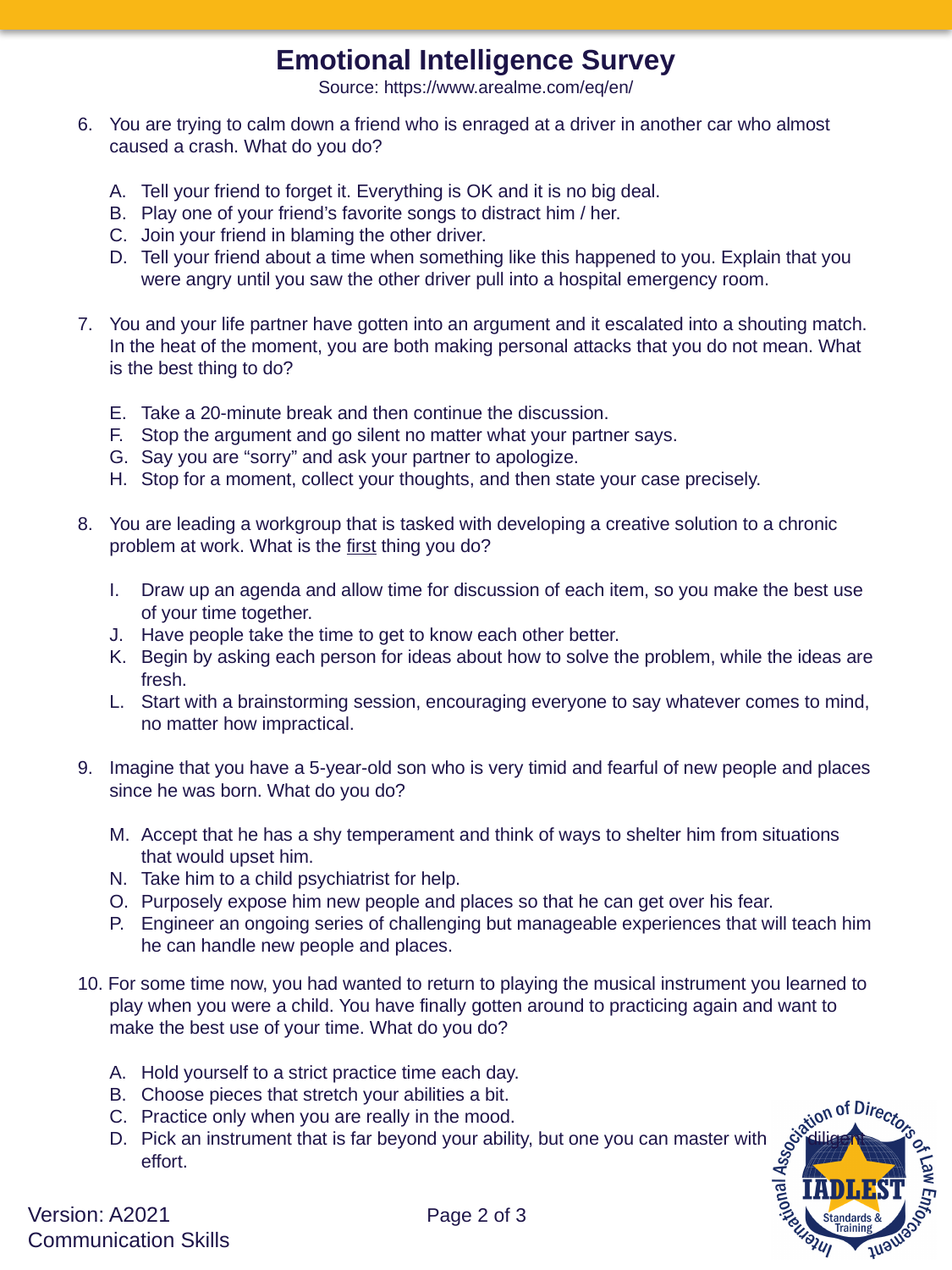

Emotional Intelligence Survey
Source: https://www.arealme.com/eq/en/

6. 	You are trying to calm down a friend who is enraged at a driver in another car who almost caused a crash. What do you do?

A.	Tell your friend to forget it. Everything is OK and it is no big deal.
Play one of your friend’s favorite songs to distract him / her.
Join your friend in blaming the other driver.
Tell your friend about a time when something like this happened to you. Explain that you were angry until you saw the other driver pull into a hospital emergency room.

7. 	You and your life partner have gotten into an argument and it escalated into a shouting match. In the heat of the moment, you are both making personal attacks that you do not mean. What is the best thing to do?

Take a 20-minute break and then continue the discussion.
Stop the argument and go silent no matter what your partner says.
Say you are “sorry” and ask your partner to apologize.
Stop for a moment, collect your thoughts, and then state your case precisely.

8. 	You are leading a workgroup that is tasked with developing a creative solution to a chronic problem at work. What is the first thing you do?

Draw up an agenda and allow time for discussion of each item, so you make the best use of your time together.
Have people take the time to get to know each other better.
Begin by asking each person for ideas about how to solve the problem, while the ideas are fresh.
Start with a brainstorming session, encouraging everyone to say whatever comes to mind, no matter how impractical.

9.	Imagine that you have a 5-year-old son who is very timid and fearful of new people and places since he was born. What do you do?

Accept that he has a shy temperament and think of ways to shelter him from situations that would upset him.
Take him to a child psychiatrist for help.
Purposely expose him new people and places so that he can get over his fear.
Engineer an ongoing series of challenging but manageable experiences that will teach him he can handle new people and places.
10. For some time now, you had wanted to return to playing the musical instrument you learned to play when you were a child. You have finally gotten around to practicing again and want to make the best use of your time. What do you do?

A.	Hold yourself to a strict practice time each day.
B.	Choose pieces that stretch your abilities a bit.
C.	Practice only when you are really in the mood.
D.	Pick an instrument that is far beyond your ability, but one you can master with        diligent effort.

Page 2 of 3